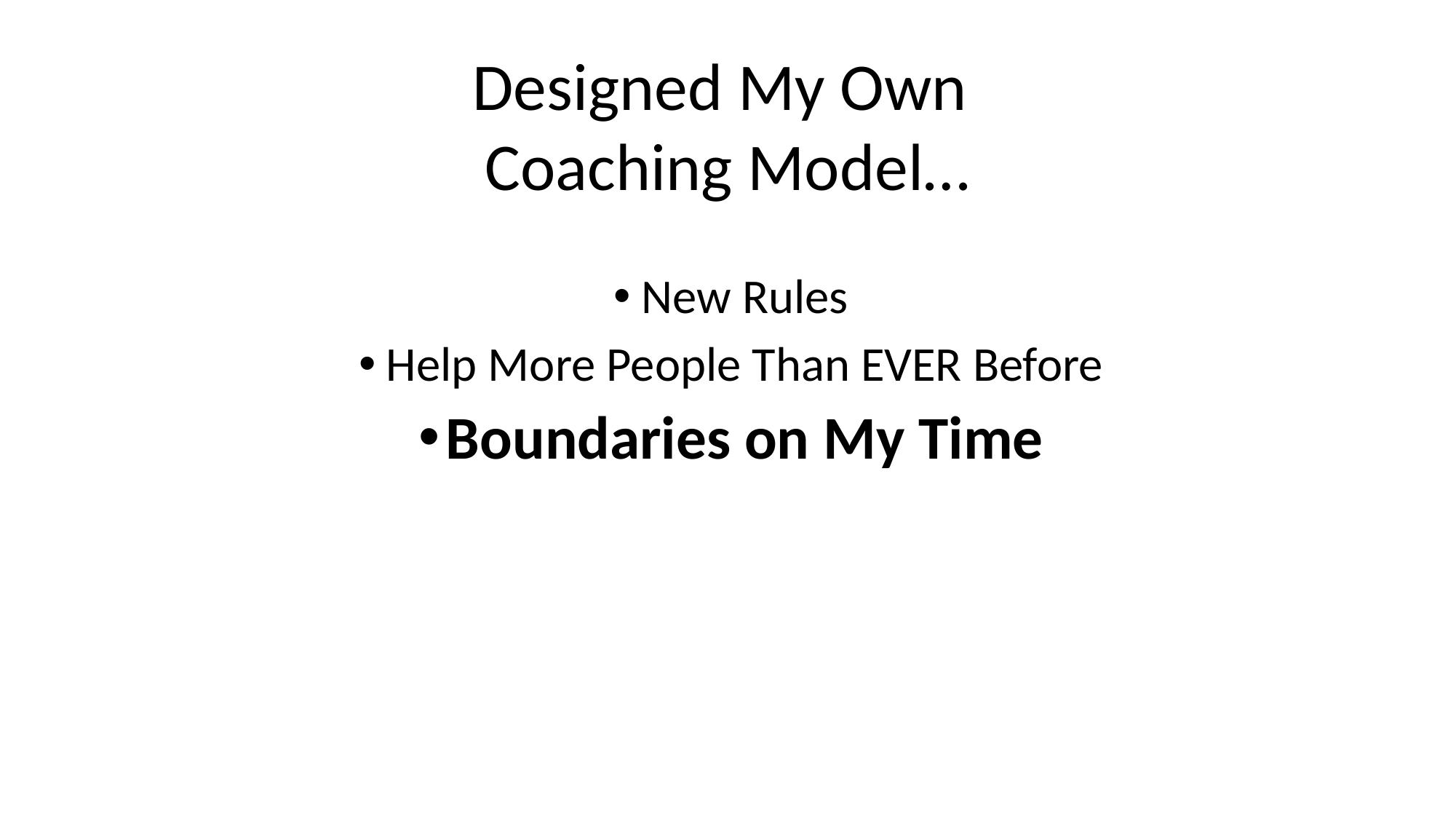

# Designed My Own Coaching Model…
New Rules
Help More People Than EVER Before
Boundaries on My Time